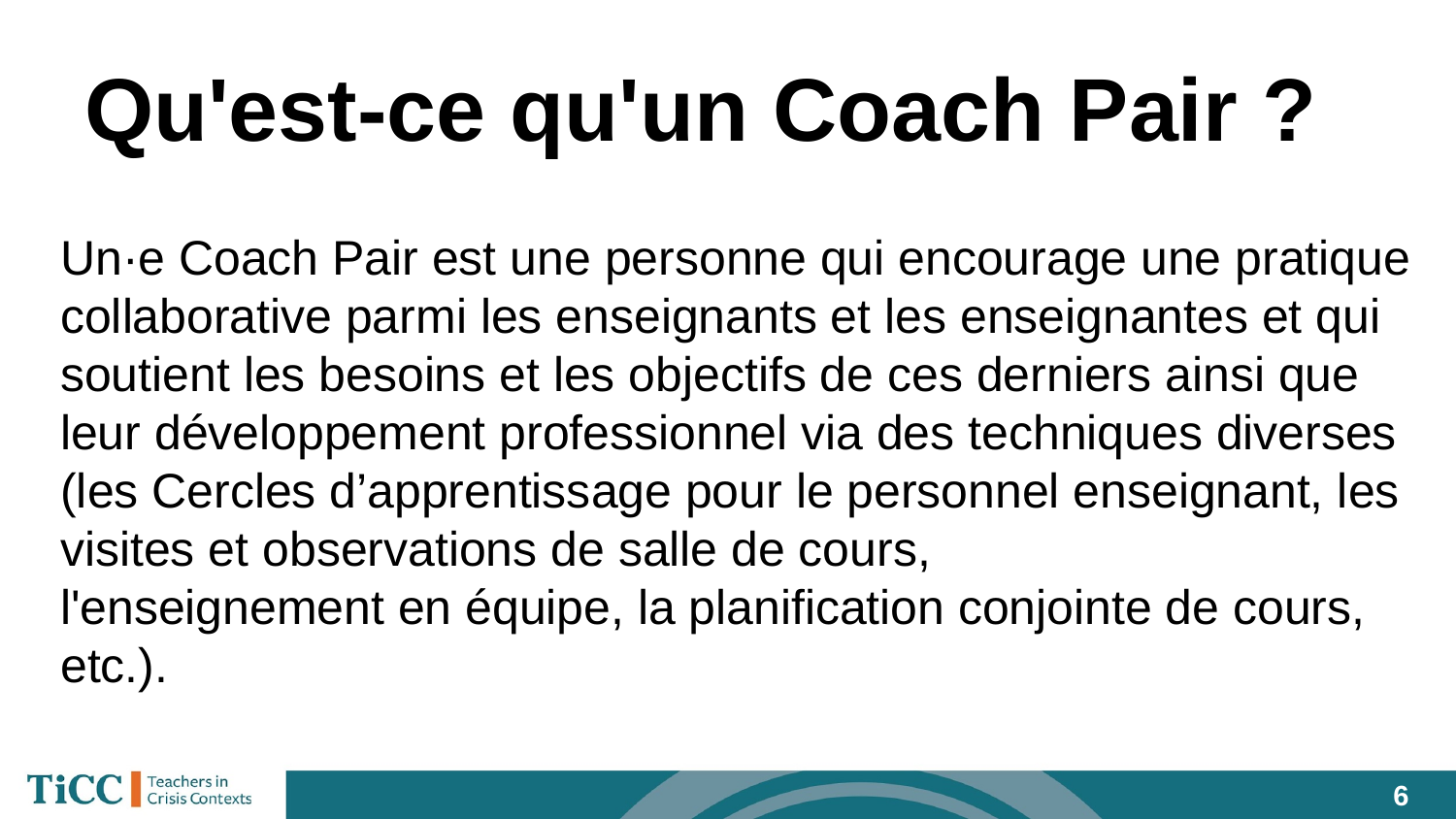

Qu'est-ce qu'un Coach Pair ?
Un·e Coach Pair est une personne qui encourage une pratique collaborative parmi les enseignants et les enseignantes et qui soutient les besoins et les objectifs de ces derniers ainsi que leur développement professionnel via des techniques diverses (les Cercles d’apprentissage pour le personnel enseignant, les visites et observations de salle de cours,
l'enseignement en équipe, la planification conjointe de cours, etc.).
6